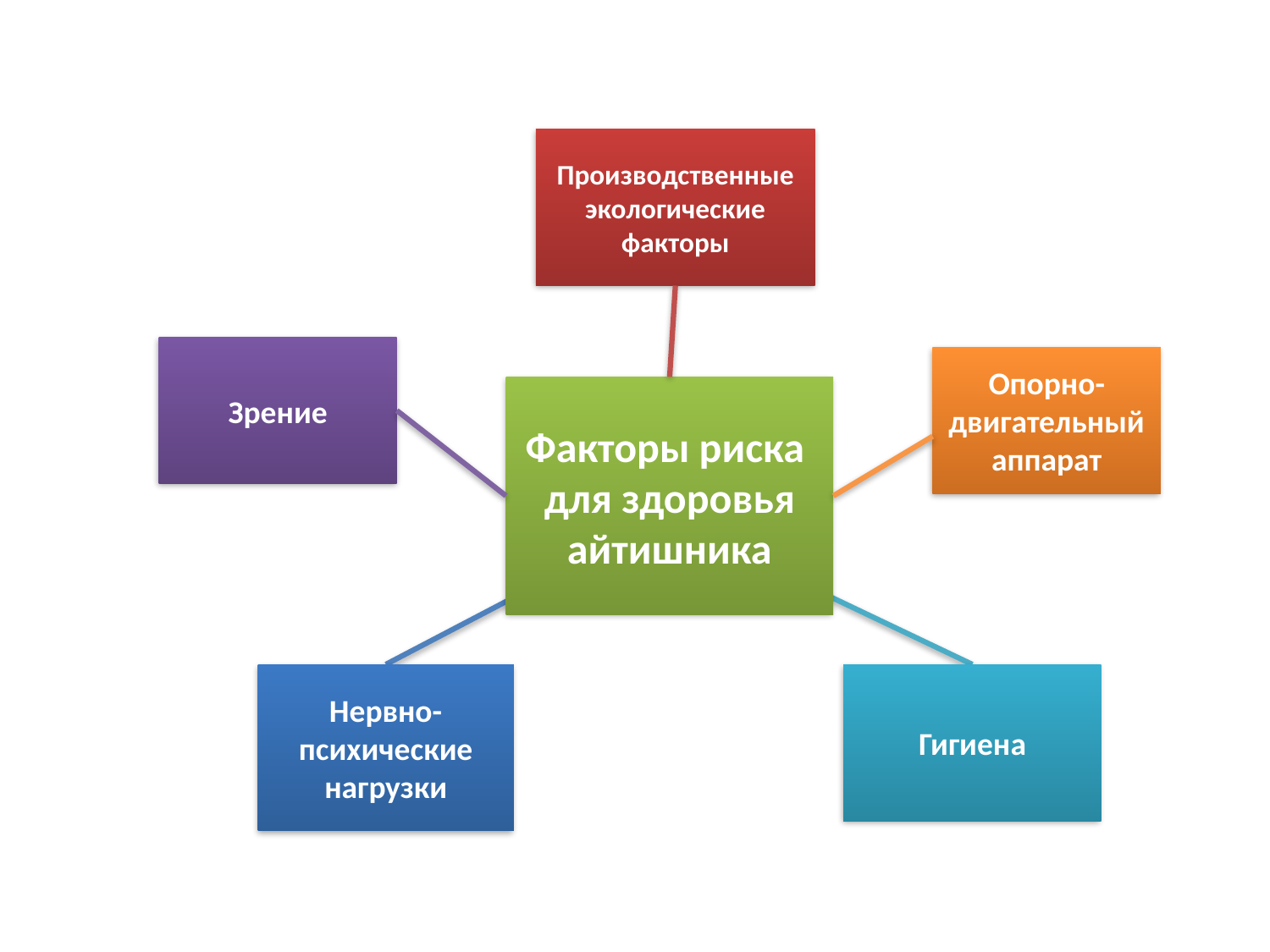

Производственные экологические факторы
Зрение
Опорно-двигательный аппарат
Факторы риска  для здоровья айтишника
Нервно-психические нагрузки
Гигиена